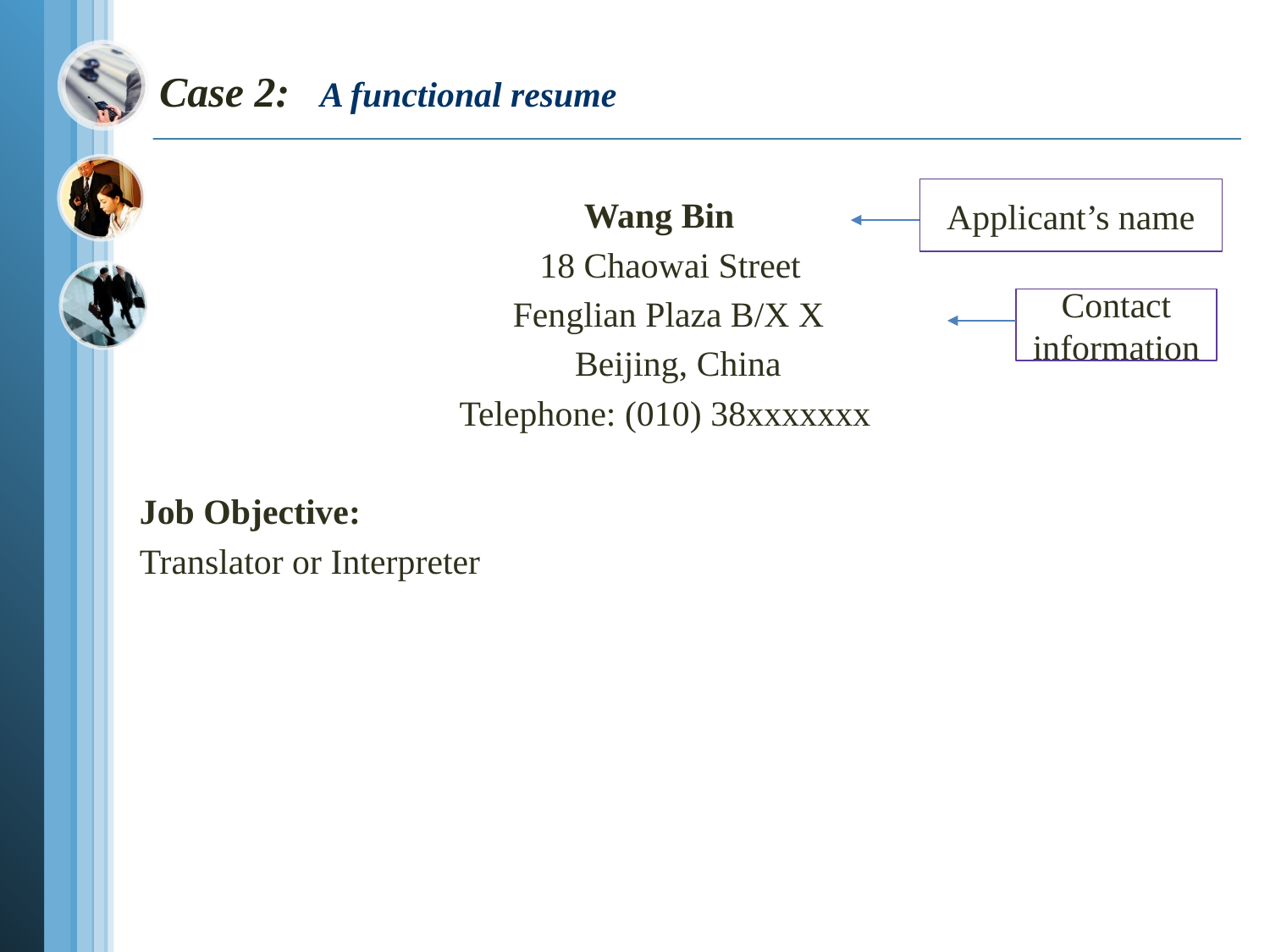

# Case 2:  A functional resume

                                                  Wang Bin
                                             18 Chaowai Street
                                          Fenglian Plaza B/X X
                                                 Beijing, China
                                    Telephone: (010) 38xxxxxxx

Job Objective:
Translator or Interpreter

Applicant’s name
Contact information